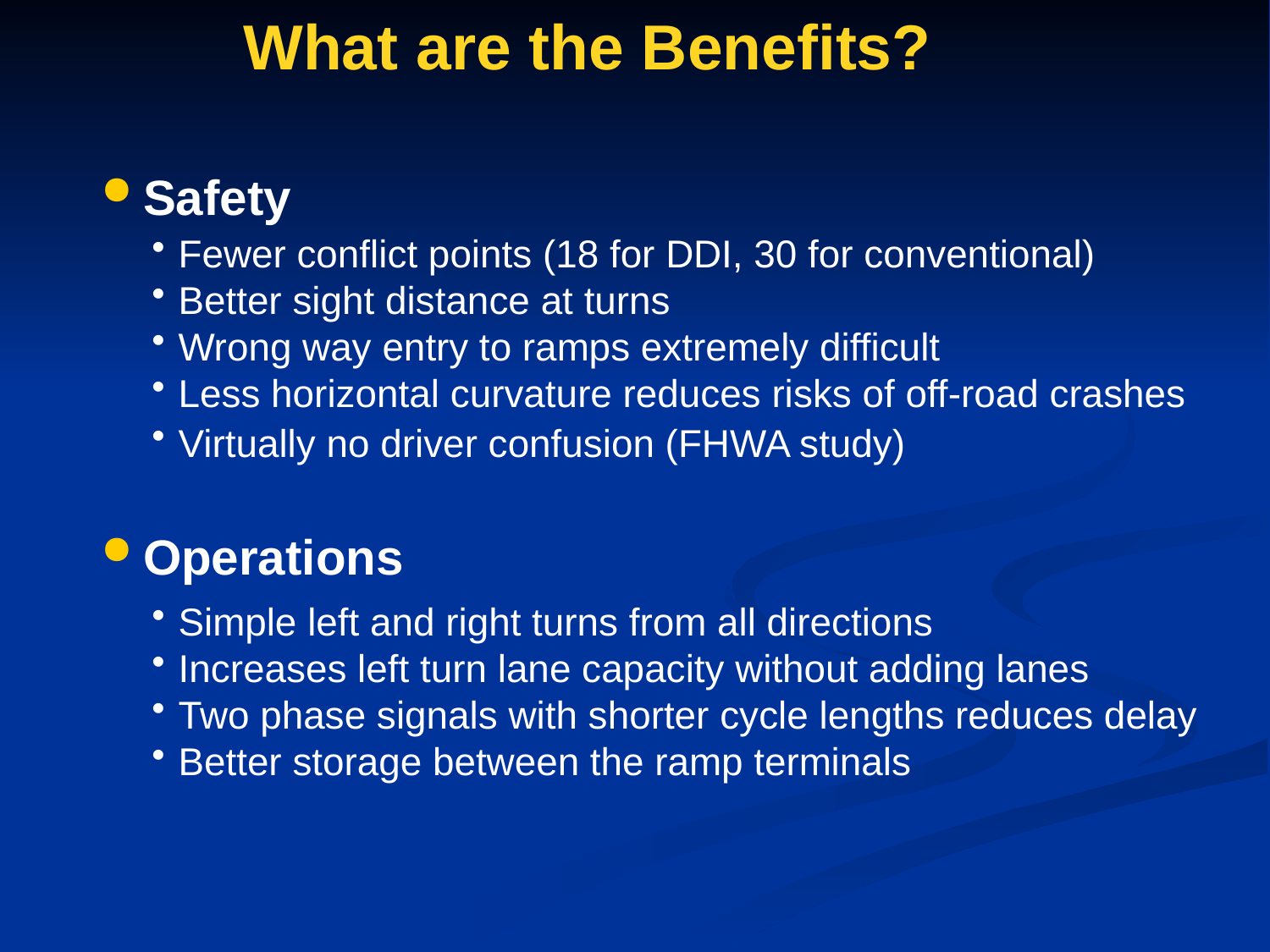

What are the Benefits?
Safety
 Fewer conflict points (18 for DDI, 30 for conventional)
 Better sight distance at turns
 Wrong way entry to ramps extremely difficult
 Less horizontal curvature reduces risks of off-road crashes
 Virtually no driver confusion (FHWA study)

 Simple left and right turns from all directions
 Increases left turn lane capacity without adding lanes
 Two phase signals with shorter cycle lengths reduces delay
 Better storage between the ramp terminals

Operations